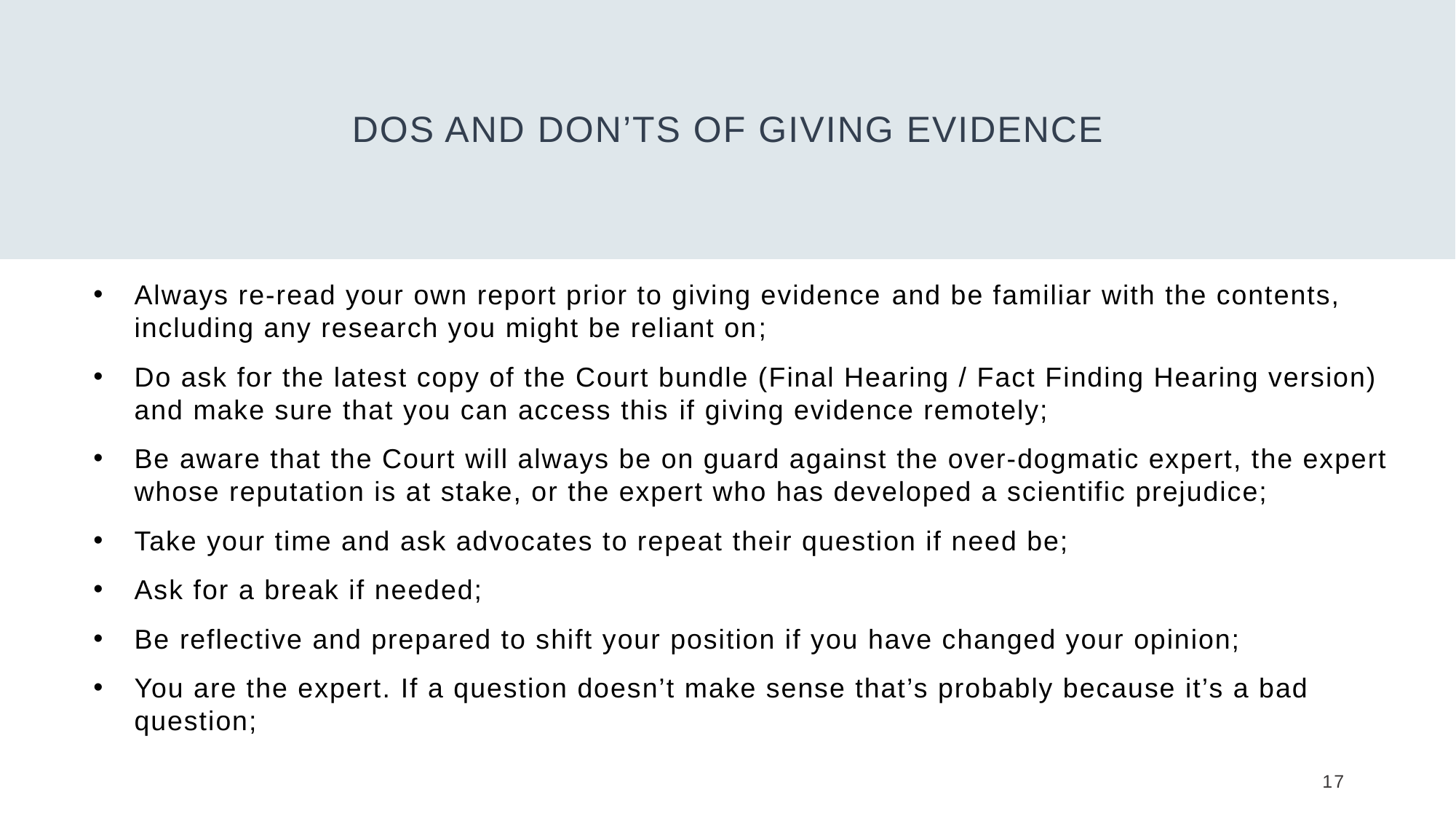

# Dos and don’ts of giving evidence
Always re-read your own report prior to giving evidence and be familiar with the contents, including any research you might be reliant on;

Do ask for the latest copy of the Court bundle (Final Hearing / Fact Finding Hearing version) and make sure that you can access this if giving evidence remotely;

Be aware that the Court will always be on guard against the over-dogmatic expert, the expert whose reputation is at stake, or the expert who has developed a scientific prejudice;

Take your time and ask advocates to repeat their question if need be;

Ask for a break if needed;

Be reflective and prepared to shift your position if you have changed your opinion;

You are the expert. If a question doesn’t make sense that’s probably because it’s a bad question;
17